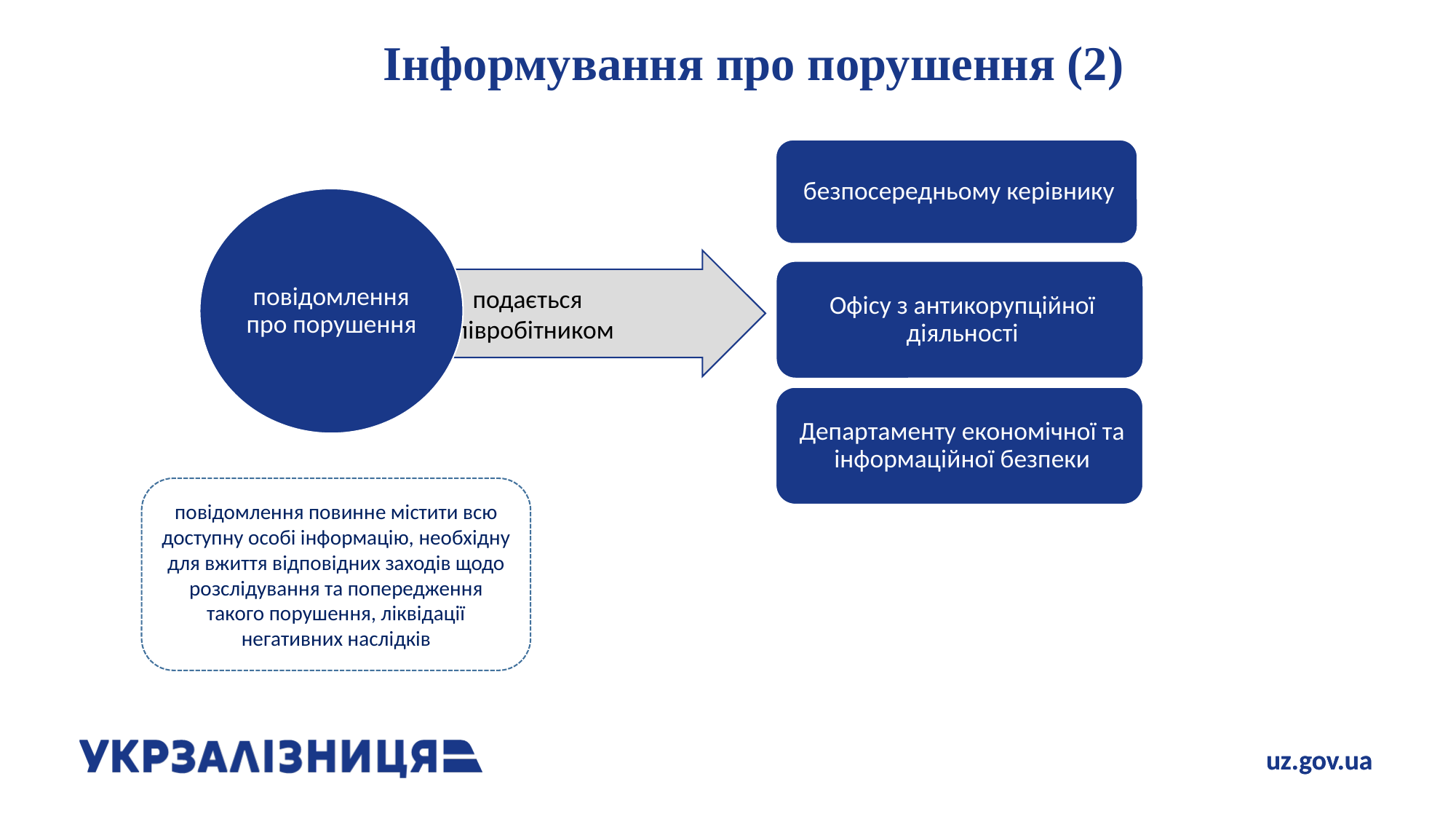

# Інформування про порушення (2)
подається
Співробітником
повідомлення про порушення
безпосередньому керівнику
Офісу з антикорупційної діяльності
Департаменту економічної та інформаційної безпеки
повідомлення повинне містити всю доступну особі інформацію, необхідну для вжиття відповідних заходів щодо розслідування та попередження такого порушення, ліквідації негативних наслідків